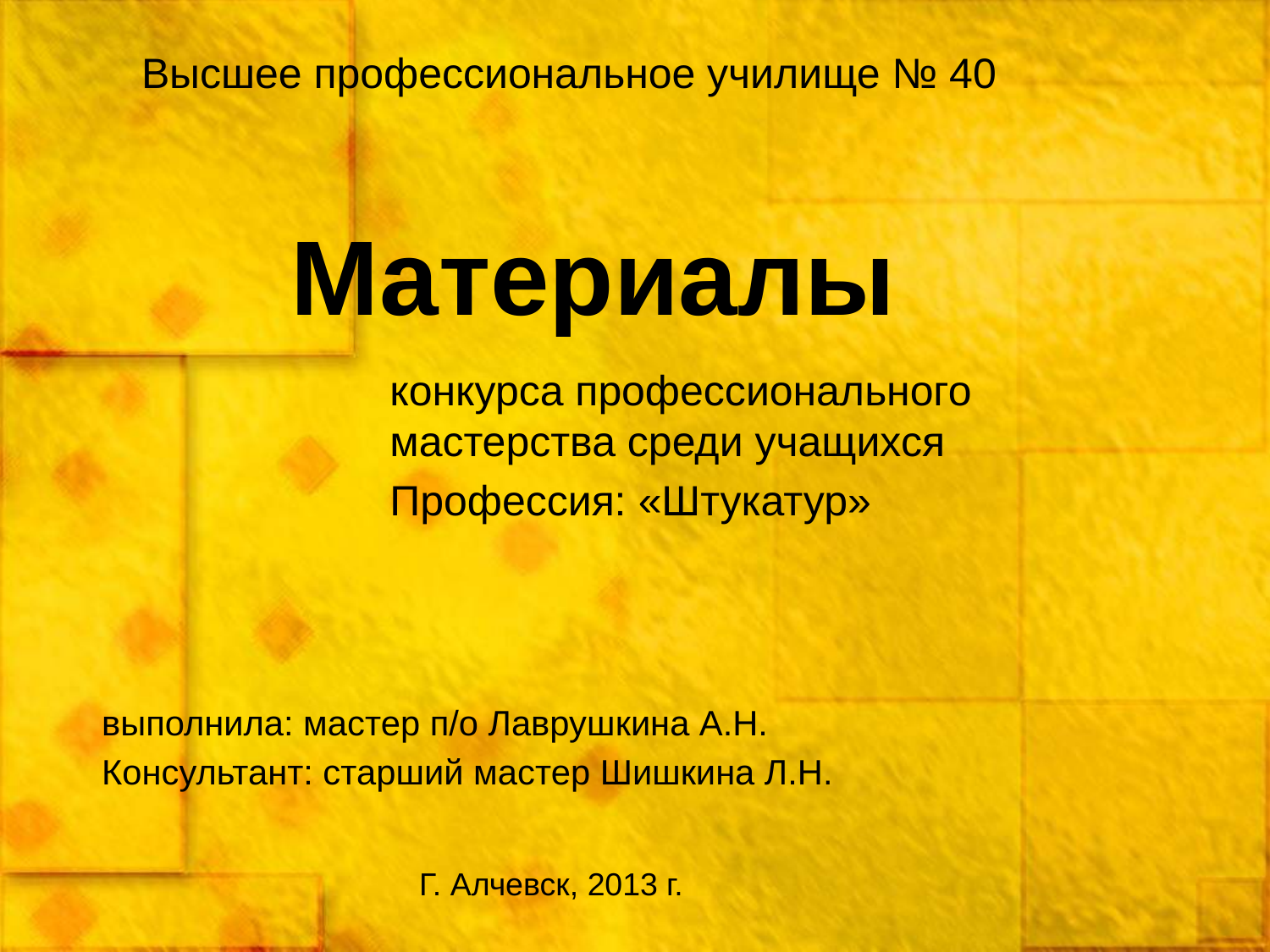

Высшее профессиональное училище № 40
# Материалы
конкурса профессионального мастерства среди учащихся
Профессия: «Штукатур»
выполнила: мастер п/о Лаврушкина А.Н.
Консультант: старший мастер Шишкина Л.Н.
Г. Алчевск, 2013 г.